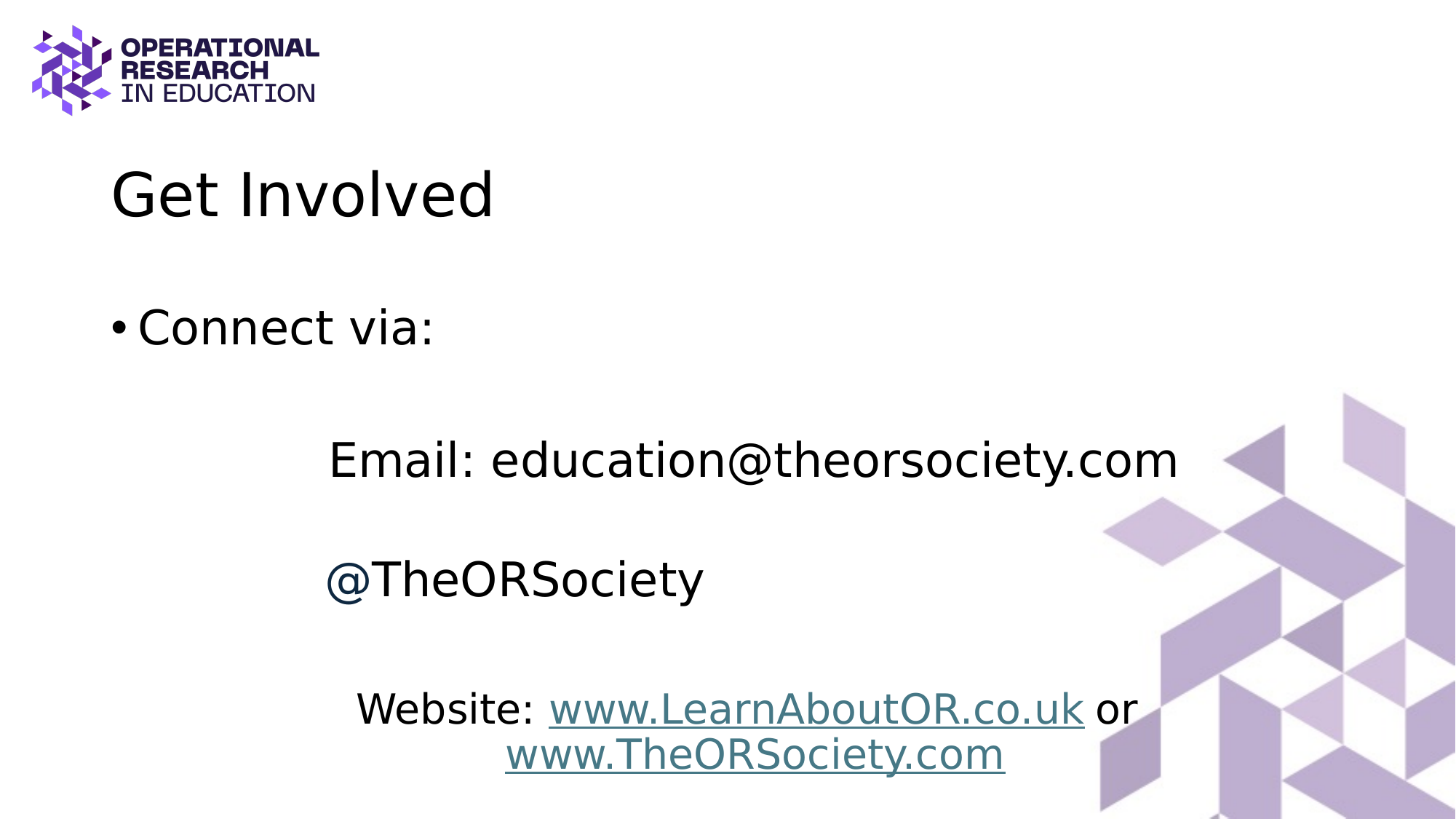

# Get Involved
Connect via:

Email: education@theorsociety.com

	 				@TheORSociety

Website: www.LearnAboutOR.co.uk or www.TheORSociety.com